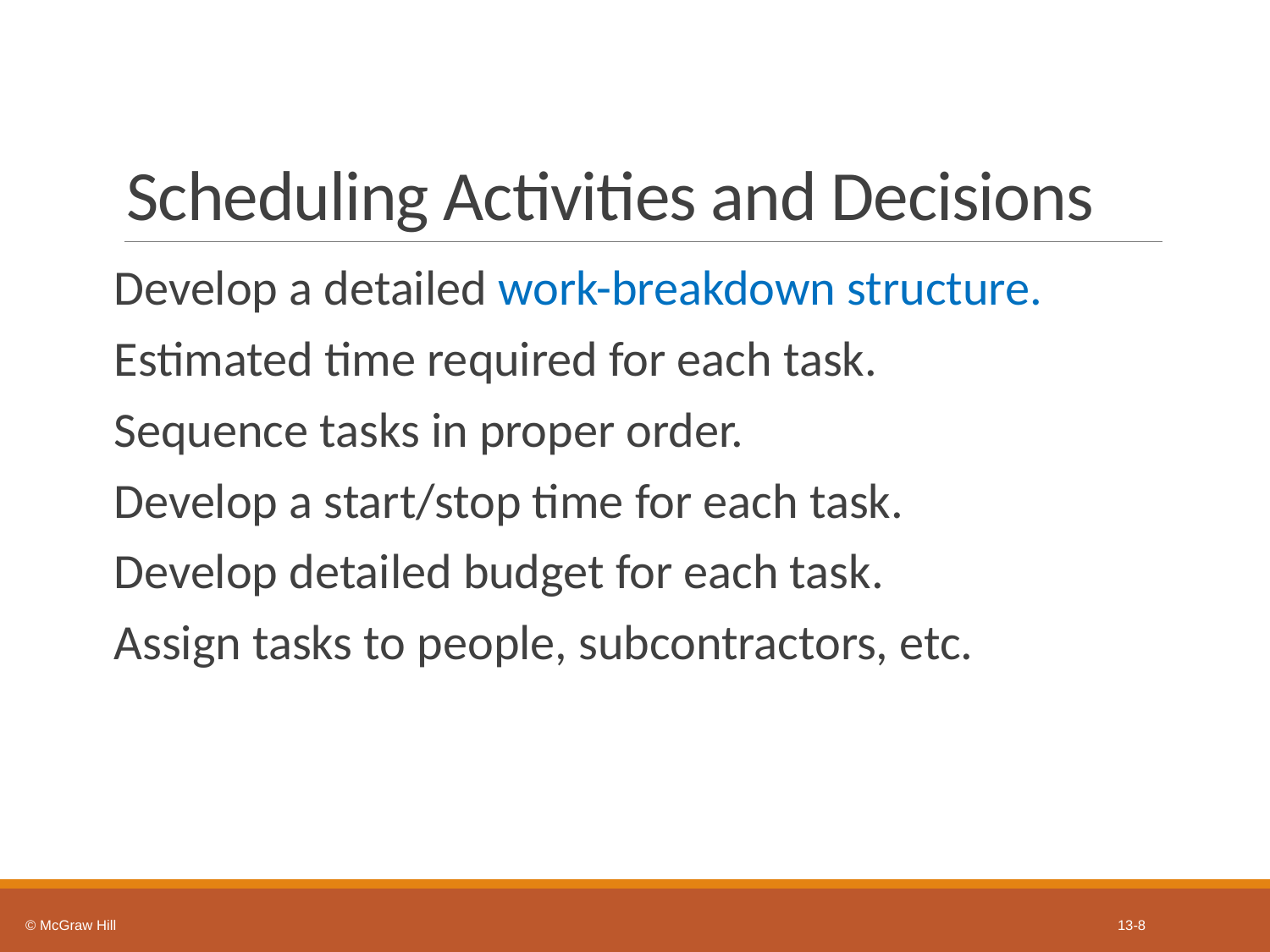

# Scheduling Activities and Decisions
Develop a detailed work-breakdown structure.
Estimated time required for each task.
Sequence tasks in proper order.
Develop a start/stop time for each task.
Develop detailed budget for each task.
Assign tasks to people, subcontractors, etc.